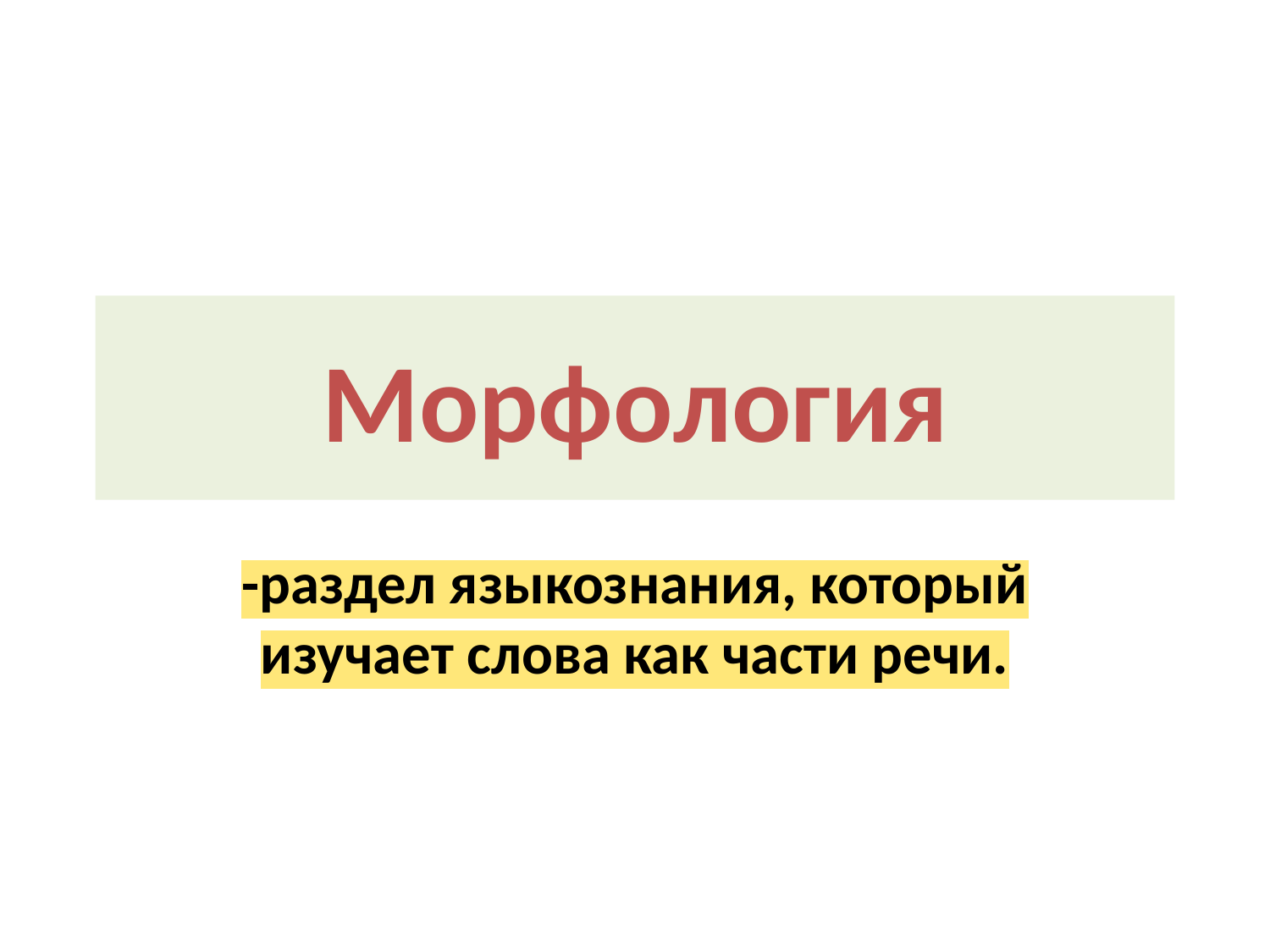

# Морфология
-раздел языкознания, который изучает слова как части речи.